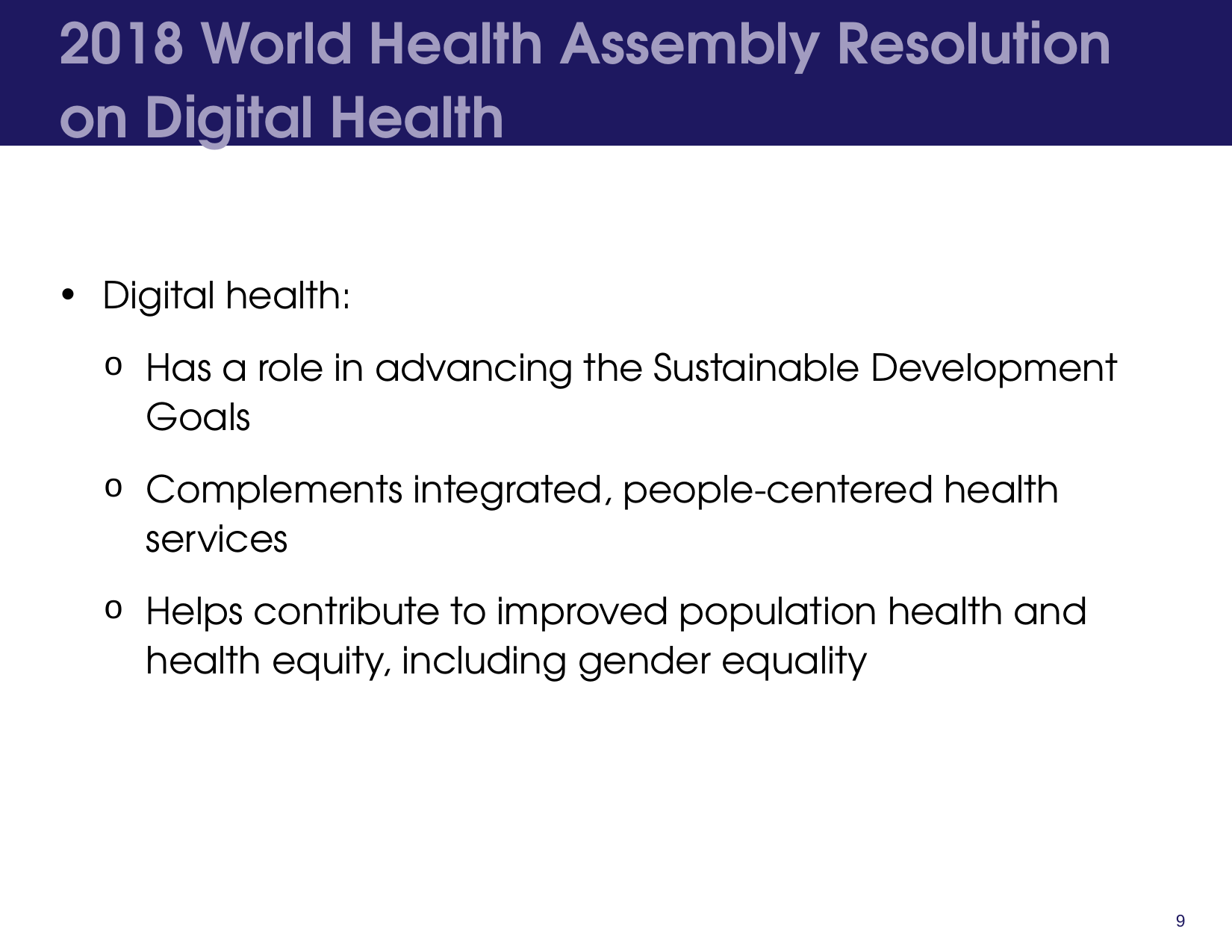

# 2018 World Health Assembly Resolution on Digital Health
Digital health:
Has a role in advancing the Sustainable Development Goals
Complements integrated, people-centered health services
Helps contribute to improved population health and health equity, including gender equality

9